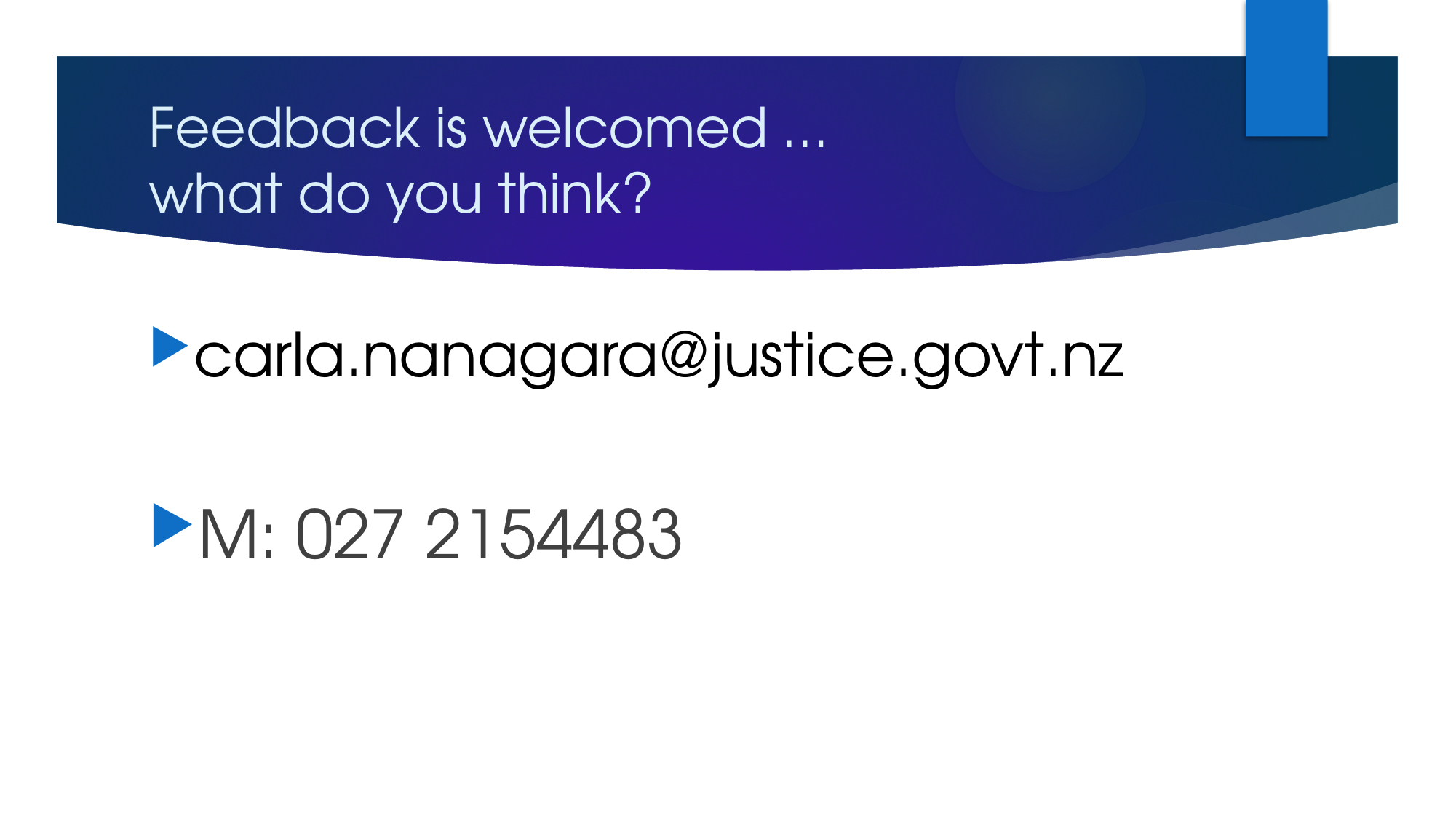

# Feedback is welcomed … what do you think?
carla.nanagara@justice.govt.nz

M: 027 2154483